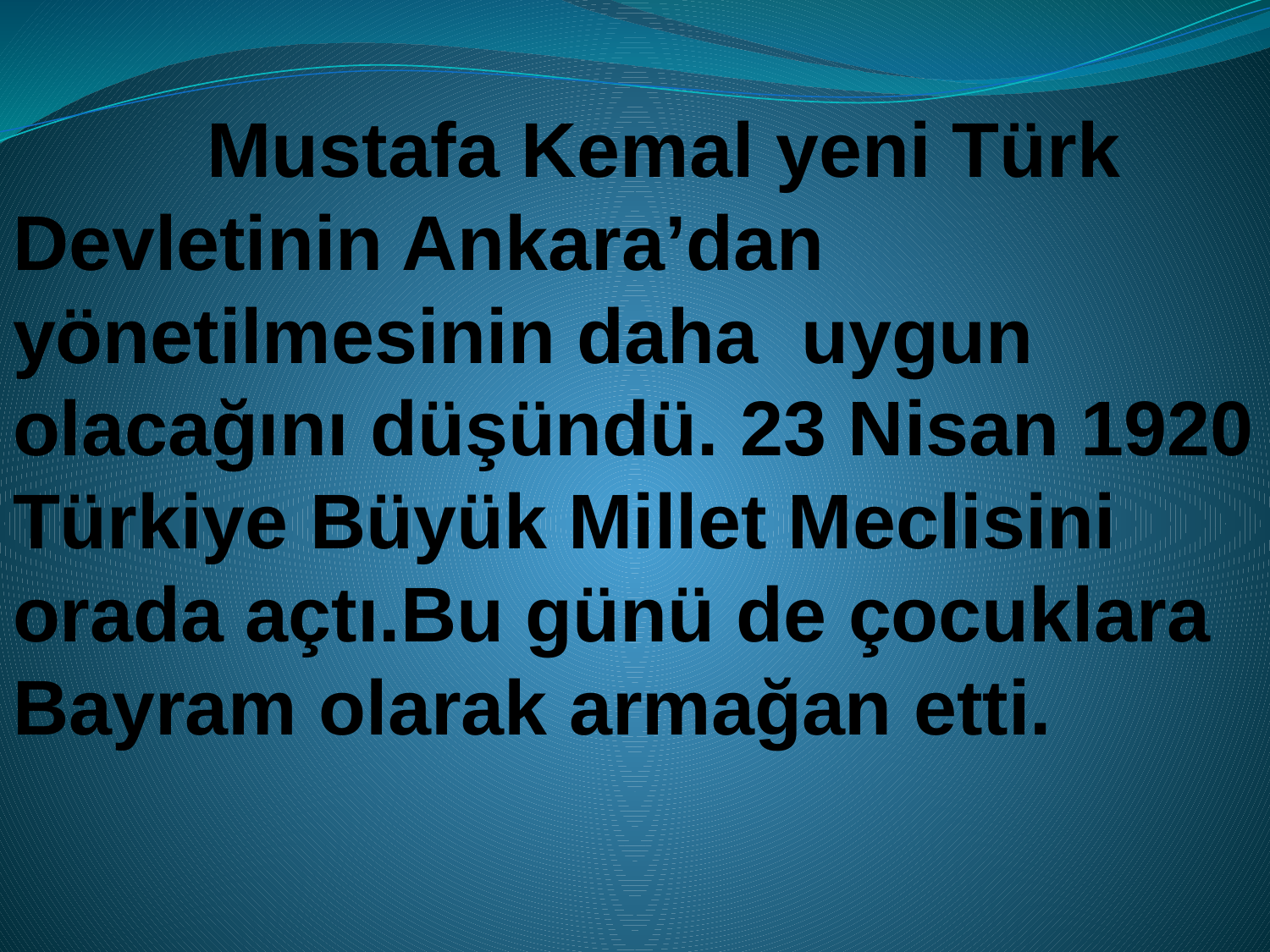

Mustafa Kemal yeni Türk Devletinin Ankara’dan yönetilmesinin daha  uygun olacağını düşündü. 23 Nisan 1920 Türkiye Büyük Millet Meclisini orada açtı.Bu günü de çocuklara Bayram olarak armağan etti.